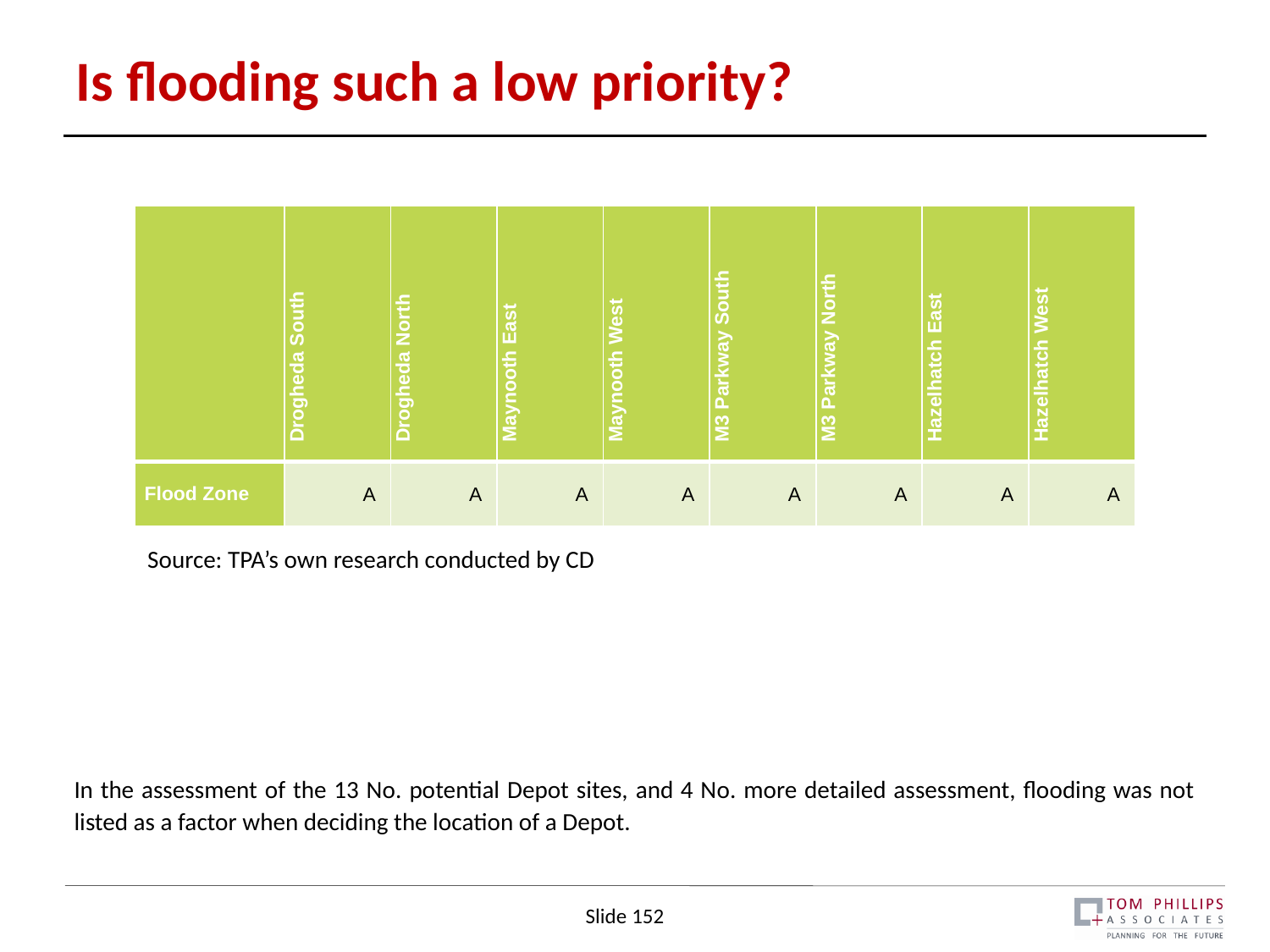

# Is flooding such a low priority?
|  | Drogheda South | Drogheda North | Maynooth East | Maynooth West | M3 Parkway South | M3 Parkway North | Hazelhatch East | Hazelhatch West |
| --- | --- | --- | --- | --- | --- | --- | --- | --- |
| Flood Zone | A | A | A | A | A | A | A | A |
Source: TPA’s own research conducted by CD
In the assessment of the 13 No. potential Depot sites, and 4 No. more detailed assessment, flooding was not listed as a factor when deciding the location of a Depot.